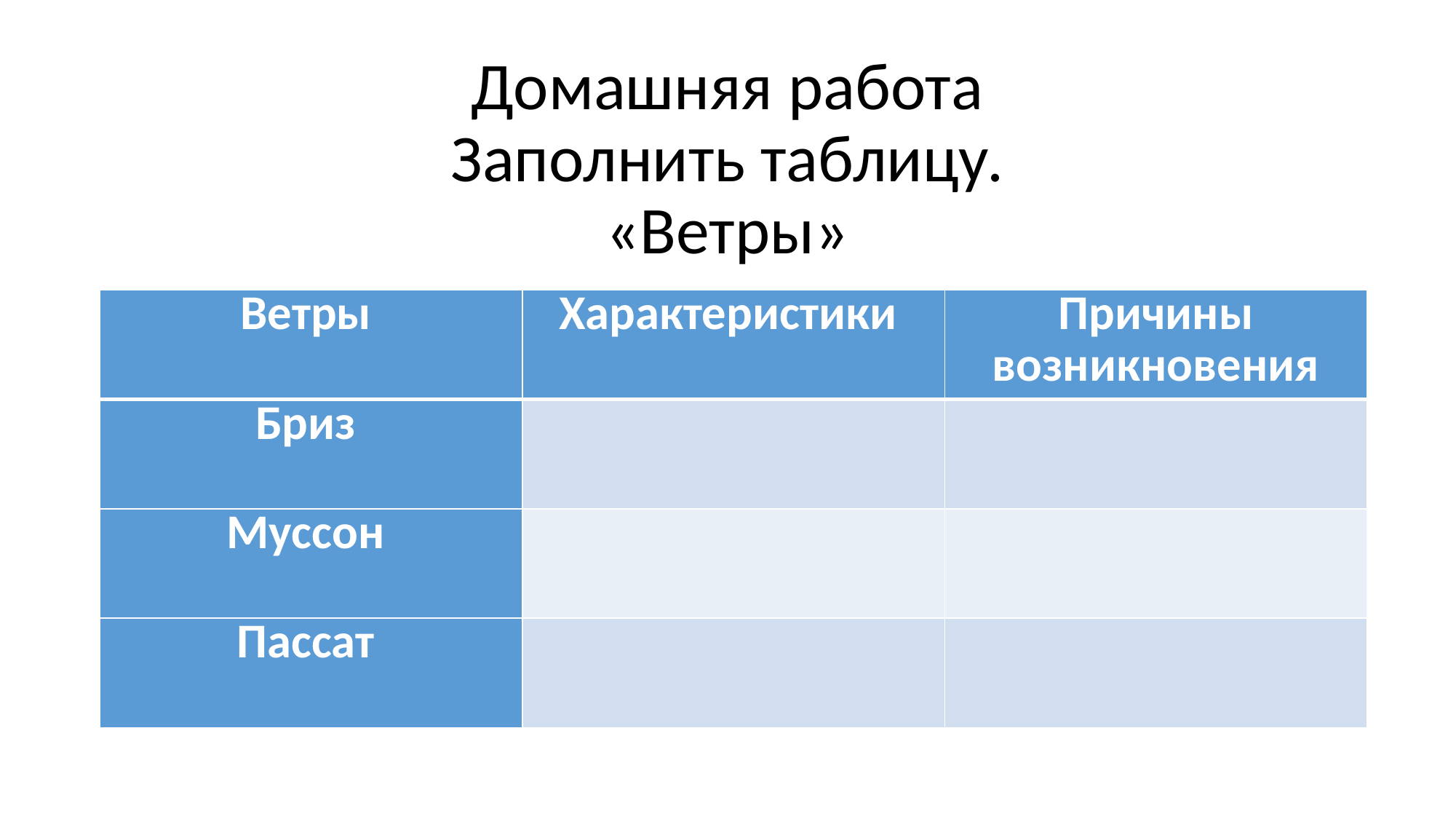

# Домашняя работа Заполнить таблицу. «Ветры»
| Ветры | Характеристики | Причины возникновения |
| --- | --- | --- |
| Бриз |  |  |
| Муссон |  |  |
| Пассат |  |  |